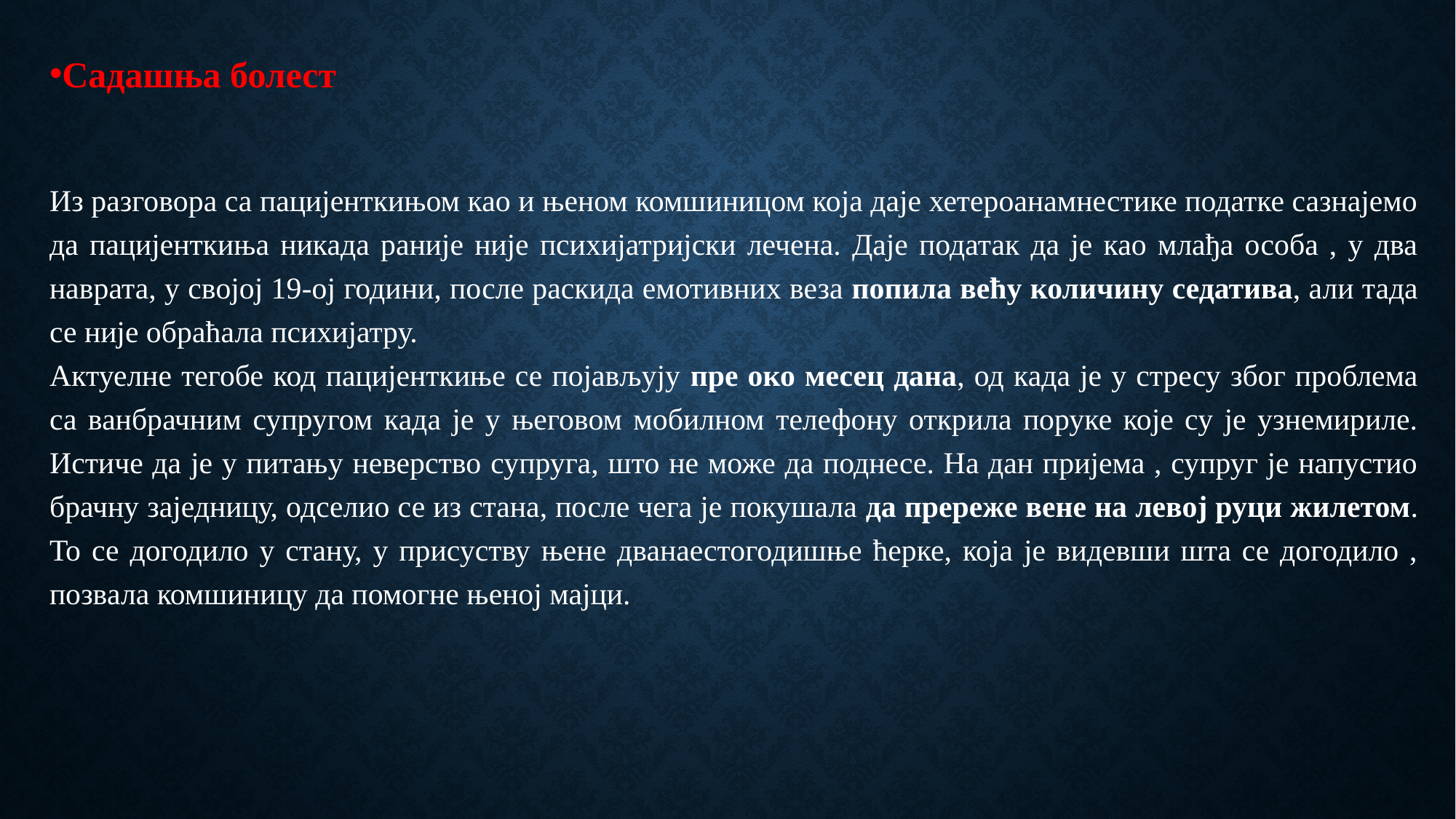

Садашња болест

Из разговора са пацијенткињом као и њеном комшиницом која даје хетероанамнестике податке сазнајемо да пацијенткиња никада раније није психијатријски лечена. Даје податак да је као млађа особа , у два наврата, у својој 19-ој години, после раскида емотивних веза попила већу количину седатива, али тада се није обраћала психијатру.
Актуелне тегобе код пацијенткиње се појављују пре око месец дана, од када је у стресу због проблема са ванбрачним супругом када је у његовом мобилном телефону открила поруке које су је узнемириле. Истиче да је у питању неверство супруга, што не може да поднесе. На дан пријема , супруг је напустио брачну заједницу, одселио се из стана, после чега је покушала да пререже вене на левој руци жилетом. То се догодило у стану, у присуству њене дванаестогодишње ћерке, која је видевши шта се догодило , позвала комшиницу да помогне њеној мајци.